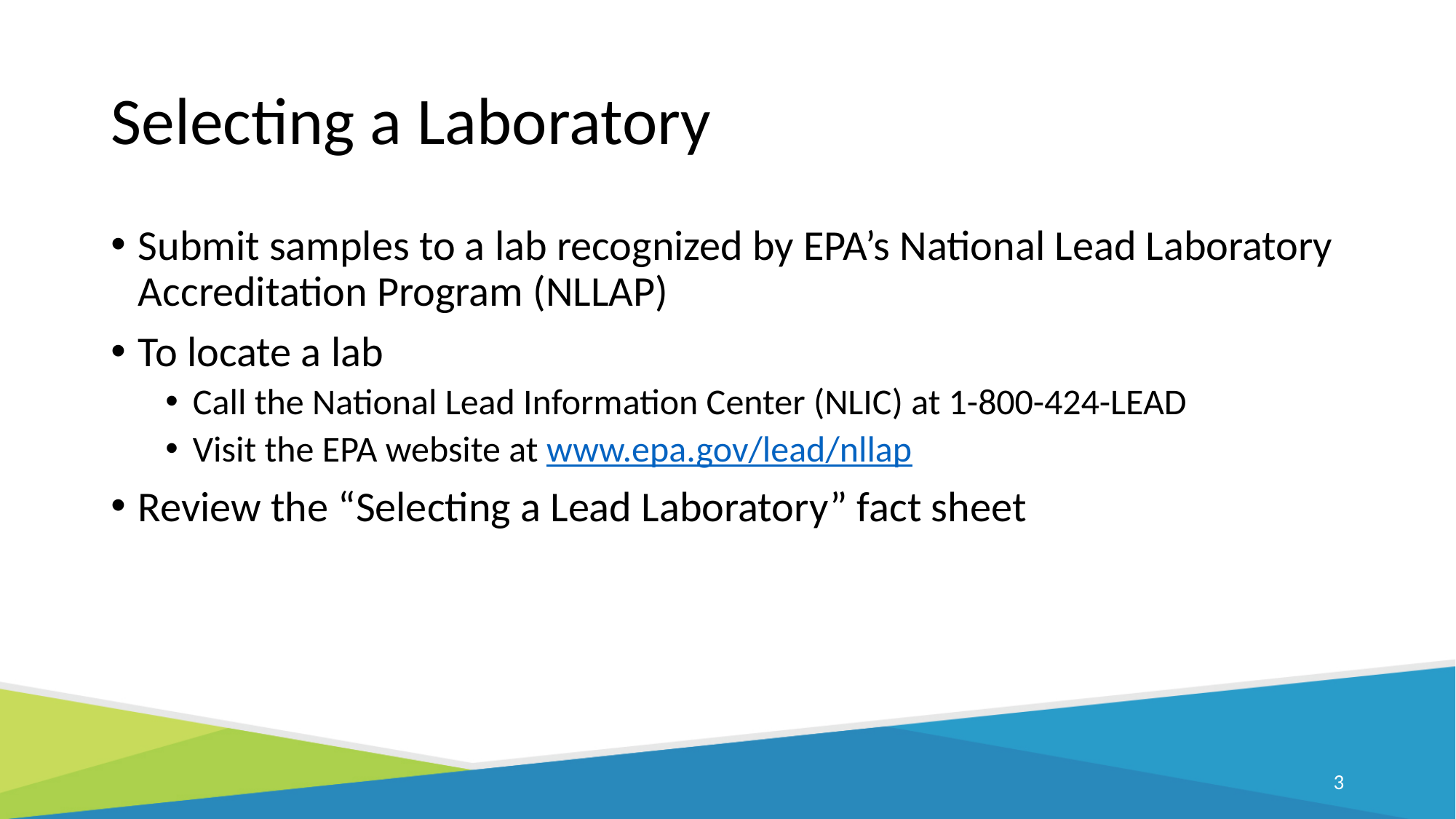

# Selecting a Laboratory
Submit samples to a lab recognized by EPA’s National Lead Laboratory Accreditation Program (NLLAP)
To locate a lab
Call the National Lead Information Center (NLIC) at 1-800-424-LEAD
Visit the EPA website at www.epa.gov/lead/nllap
Review the “Selecting a Lead Laboratory” fact sheet
3